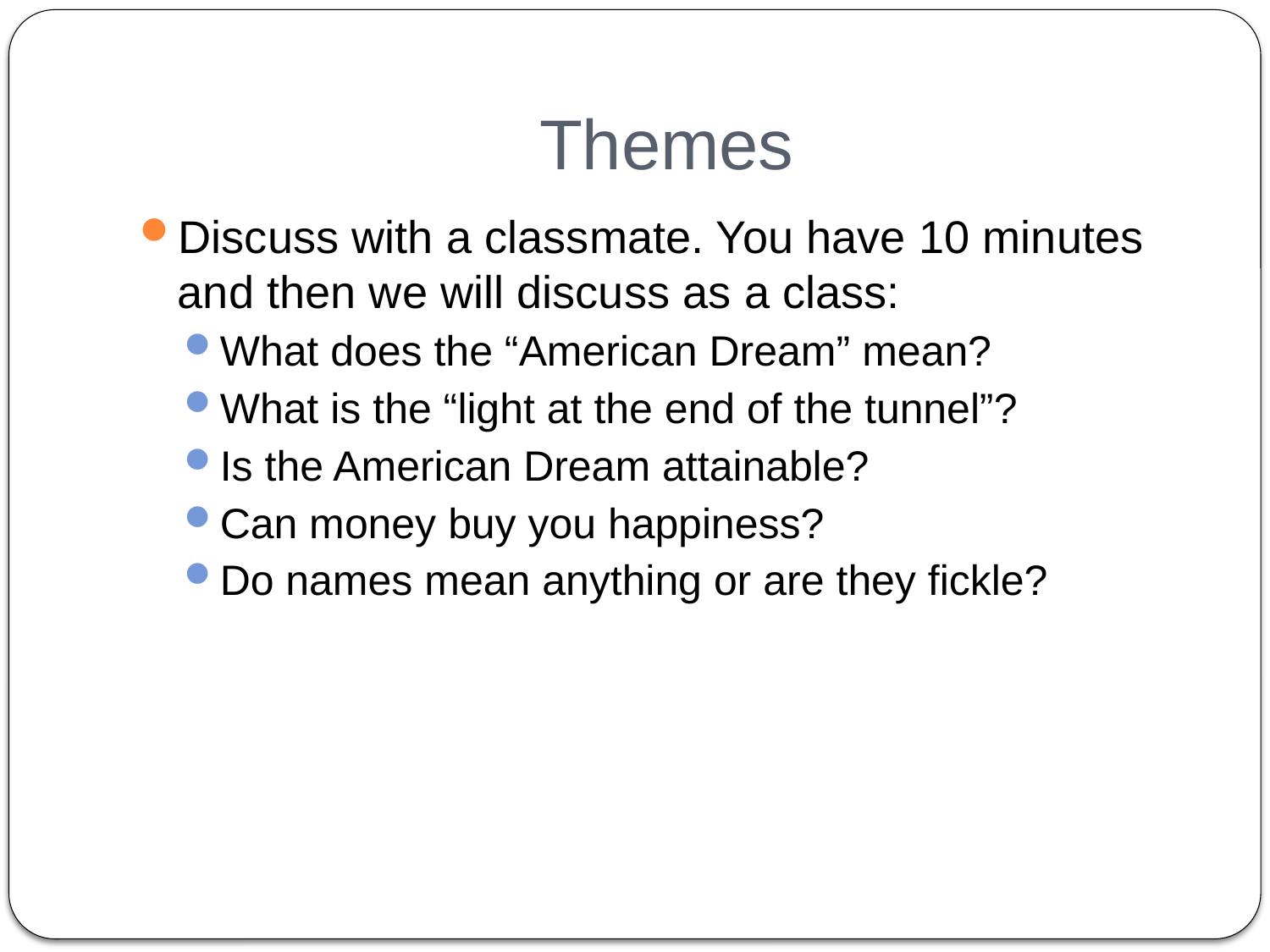

# Themes
Discuss with a classmate. You have 10 minutes and then we will discuss as a class:
What does the “American Dream” mean?
What is the “light at the end of the tunnel”?
Is the American Dream attainable?
Can money buy you happiness?
Do names mean anything or are they fickle?